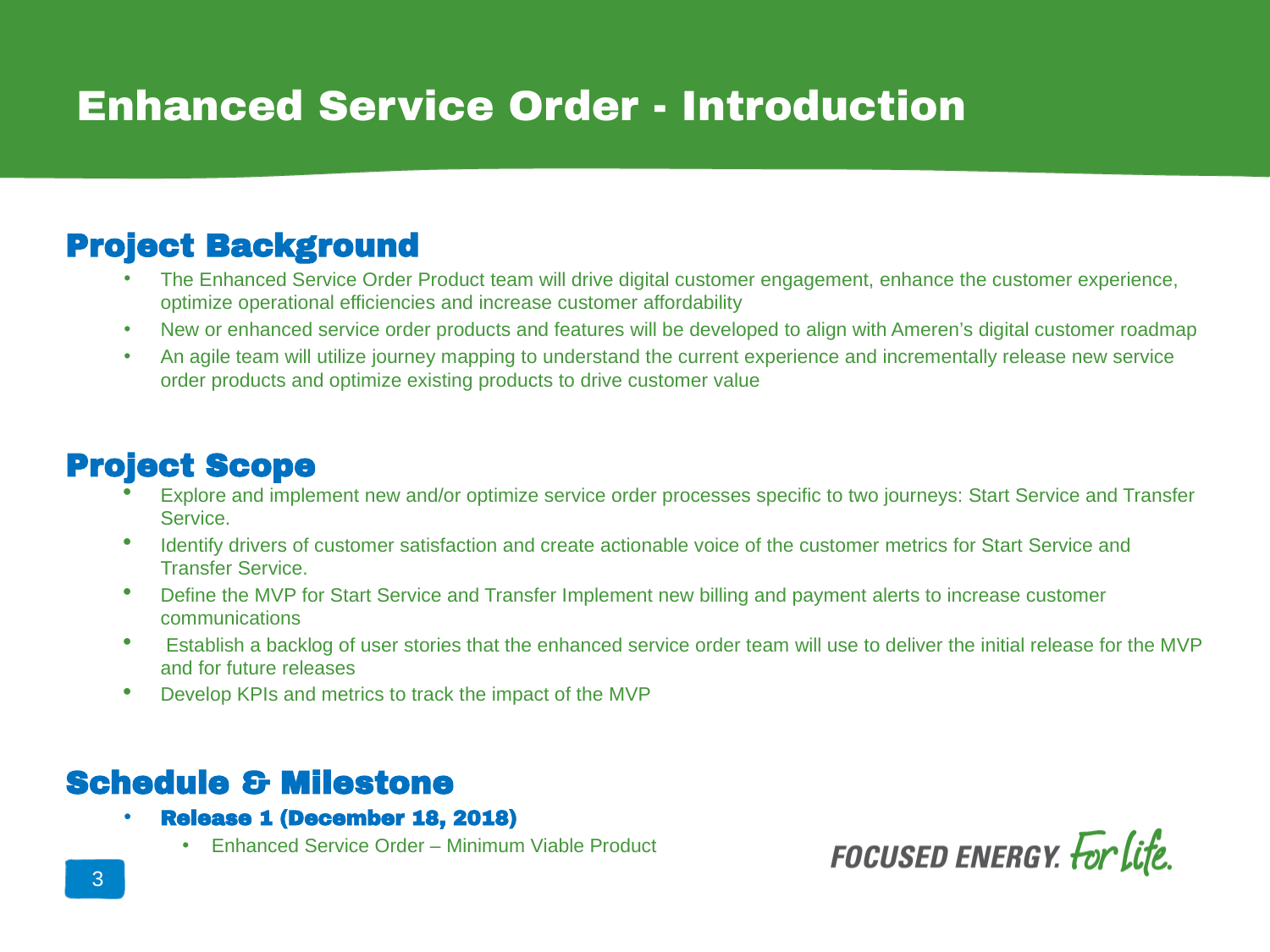

# Enhanced Service Order - Introduction
Project Background
The Enhanced Service Order Product team will drive digital customer engagement, enhance the customer experience, optimize operational efficiencies and increase customer affordability
New or enhanced service order products and features will be developed to align with Ameren’s digital customer roadmap
An agile team will utilize journey mapping to understand the current experience and incrementally release new service order products and optimize existing products to drive customer value

Project Scope
Explore and implement new and/or optimize service order processes specific to two journeys: Start Service and Transfer Service.
Identify drivers of customer satisfaction and create actionable voice of the customer metrics for Start Service and Transfer Service.
Define the MVP for Start Service and Transfer Implement new billing and payment alerts to increase customer communications
 Establish a backlog of user stories that the enhanced service order team will use to deliver the initial release for the MVP and for future releases
Develop KPIs and metrics to track the impact of the MVP

Schedule & Milestone
Release 1 (December 18, 2018)
Enhanced Service Order – Minimum Viable Product

3